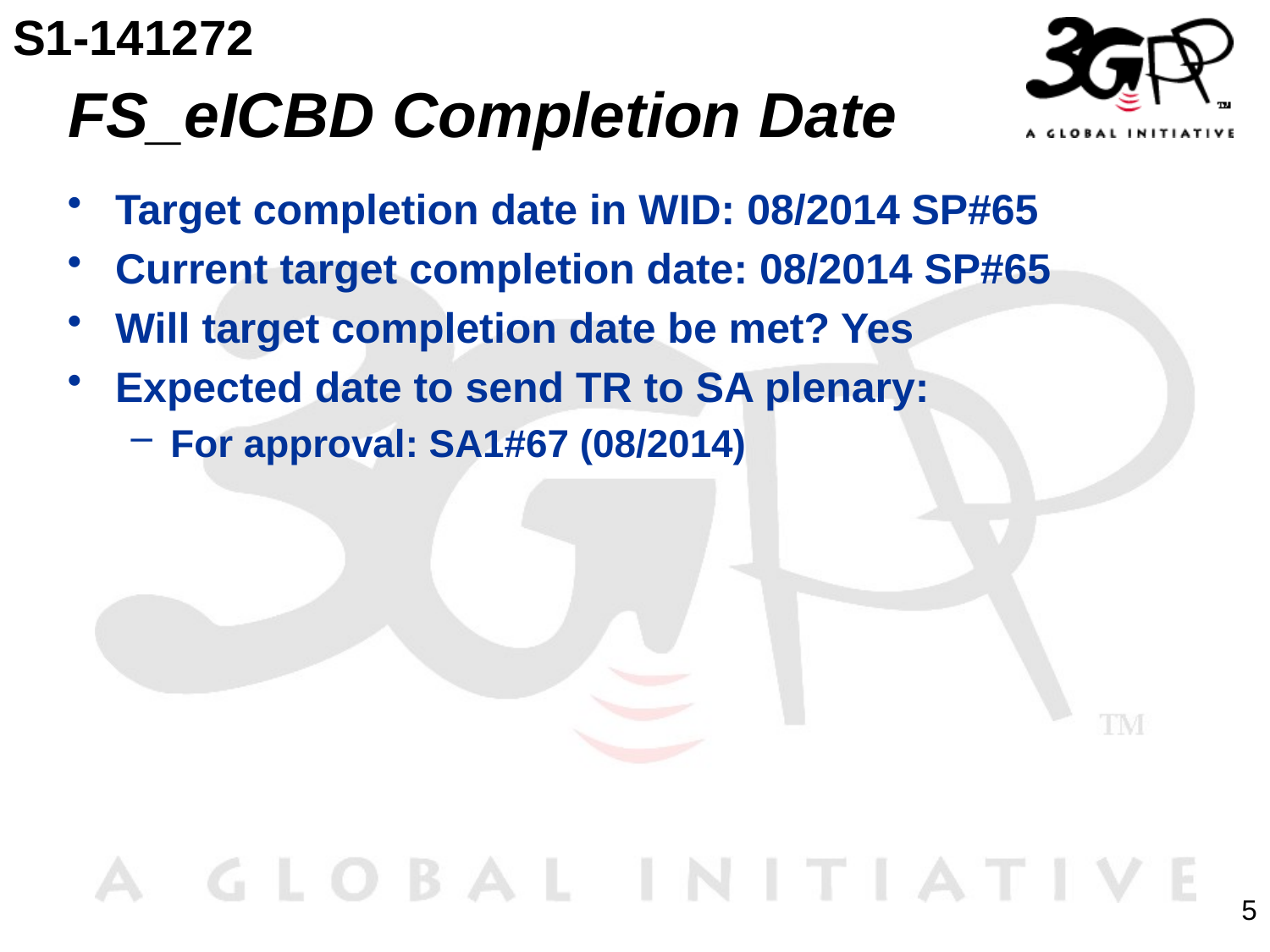

S1-141272
# FS_eICBD Completion Date
Target completion date in WID: 08/2014 SP#65
Current target completion date: 08/2014 SP#65
Will target completion date be met? Yes
Expected date to send TR to SA plenary:
For approval: SA1#67 (08/2014)
5